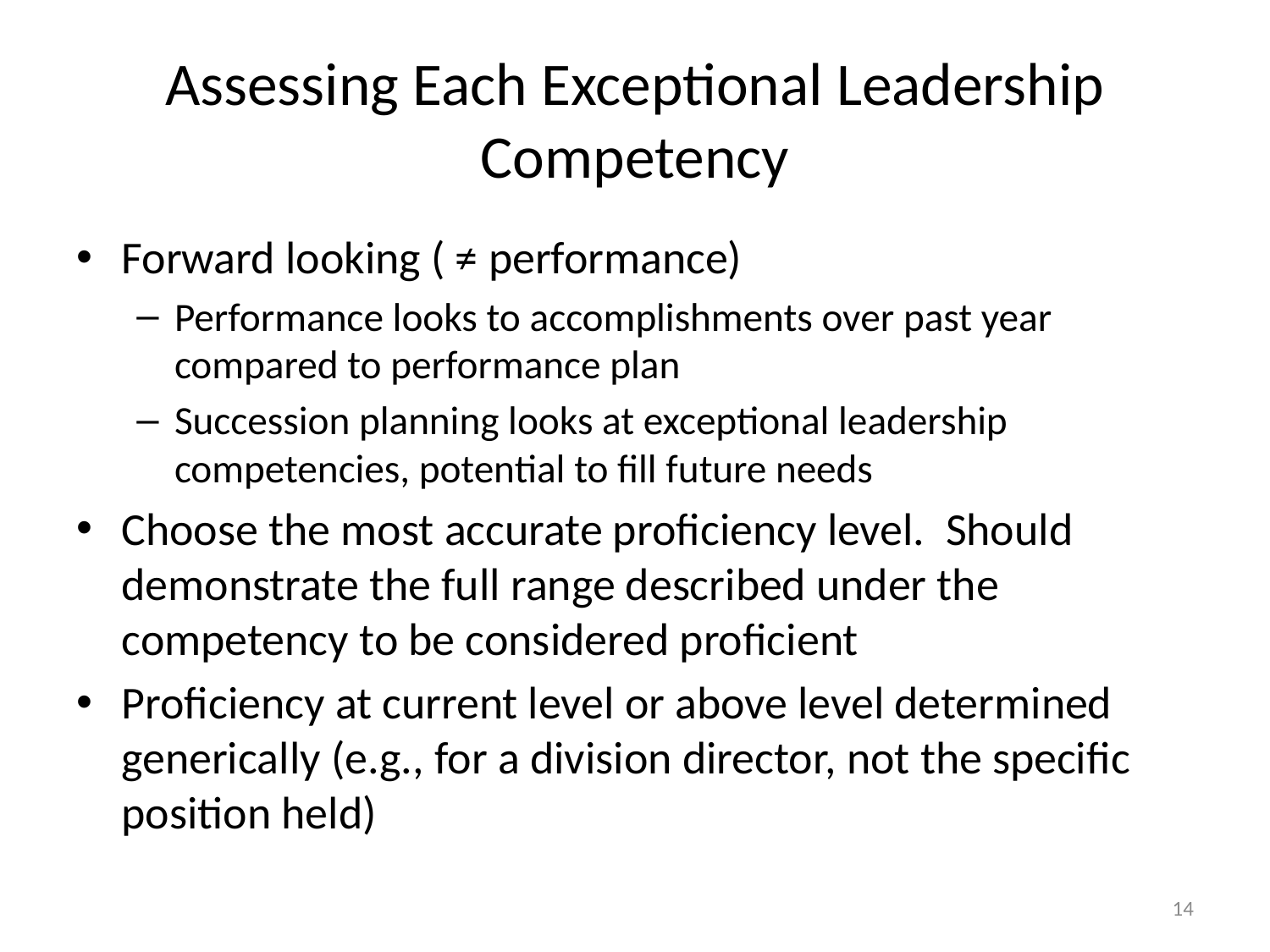

# Assessing Each Exceptional Leadership Competency
Forward looking ( ≠ performance)
Performance looks to accomplishments over past year compared to performance plan
Succession planning looks at exceptional leadership competencies, potential to fill future needs
Choose the most accurate proficiency level.  Should demonstrate the full range described under the competency to be considered proficient
Proficiency at current level or above level determined generically (e.g., for a division director, not the specific position held)
14